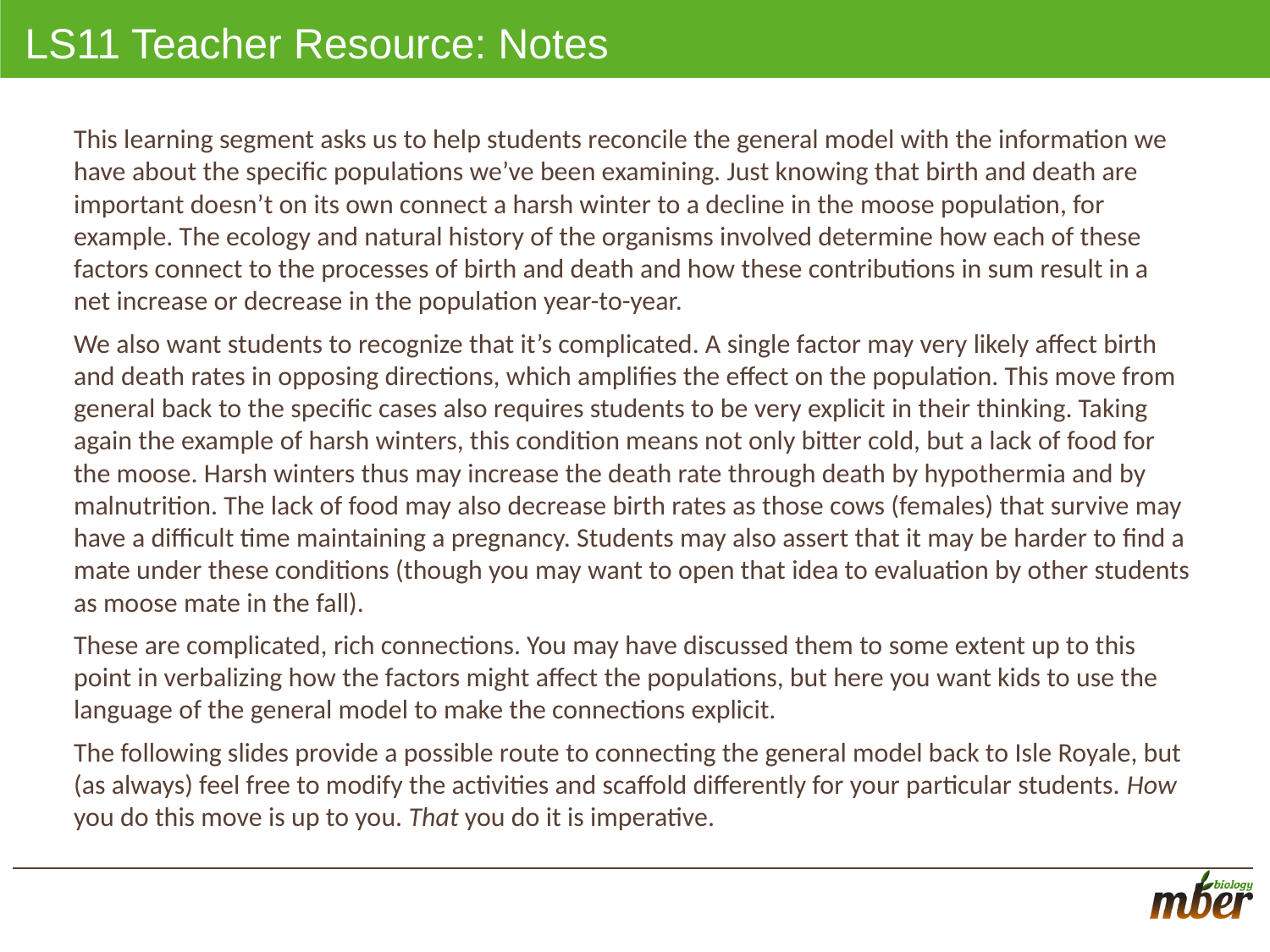

# LS11 Teacher Resource: Notes
This learning segment asks us to help students reconcile the general model with the information we have about the specific populations we’ve been examining. Just knowing that birth and death are important doesn’t on its own connect a harsh winter to a decline in the moose population, for example. The ecology and natural history of the organisms involved determine how each of these factors connect to the processes of birth and death and how these contributions in sum result in a net increase or decrease in the population year-to-year.
We also want students to recognize that it’s complicated. A single factor may very likely affect birth and death rates in opposing directions, which amplifies the effect on the population. This move from general back to the specific cases also requires students to be very explicit in their thinking. Taking again the example of harsh winters, this condition means not only bitter cold, but a lack of food for the moose. Harsh winters thus may increase the death rate through death by hypothermia and by malnutrition. The lack of food may also decrease birth rates as those cows (females) that survive may have a difficult time maintaining a pregnancy. Students may also assert that it may be harder to find a mate under these conditions (though you may want to open that idea to evaluation by other students as moose mate in the fall).
These are complicated, rich connections. You may have discussed them to some extent up to this point in verbalizing how the factors might affect the populations, but here you want kids to use the language of the general model to make the connections explicit.
The following slides provide a possible route to connecting the general model back to Isle Royale, but (as always) feel free to modify the activities and scaffold differently for your particular students. How you do this move is up to you. That you do it is imperative.